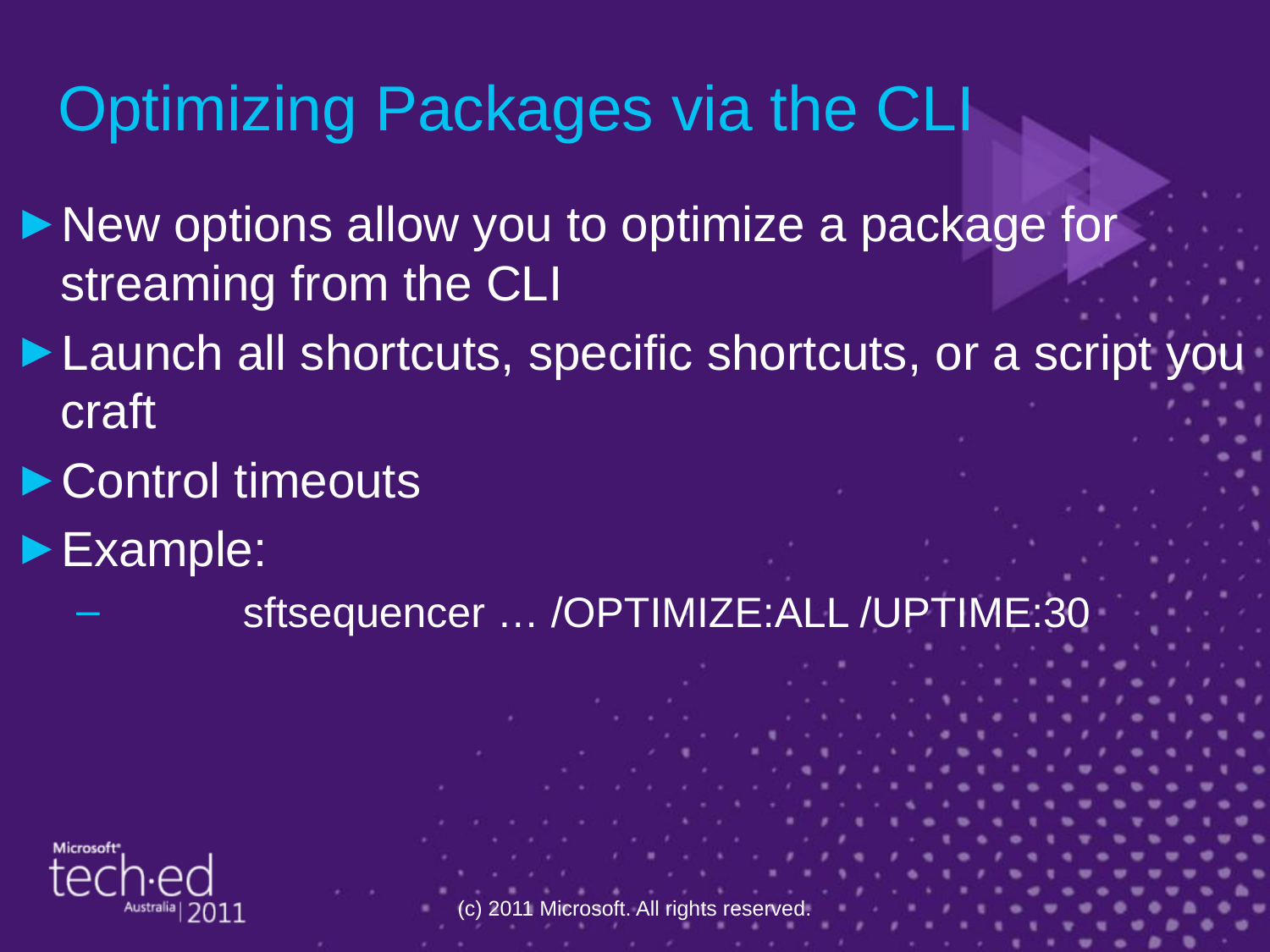

Optimizing Packages via the CLI
New options allow you to optimize a package for streaming from the CLI
Launch all shortcuts, specific shortcuts, or a script you craft
Control timeouts
Example:
	sftsequencer … /OPTIMIZE:ALL /UPTIME:30

(c) 2011 Microsoft. All rights reserved.